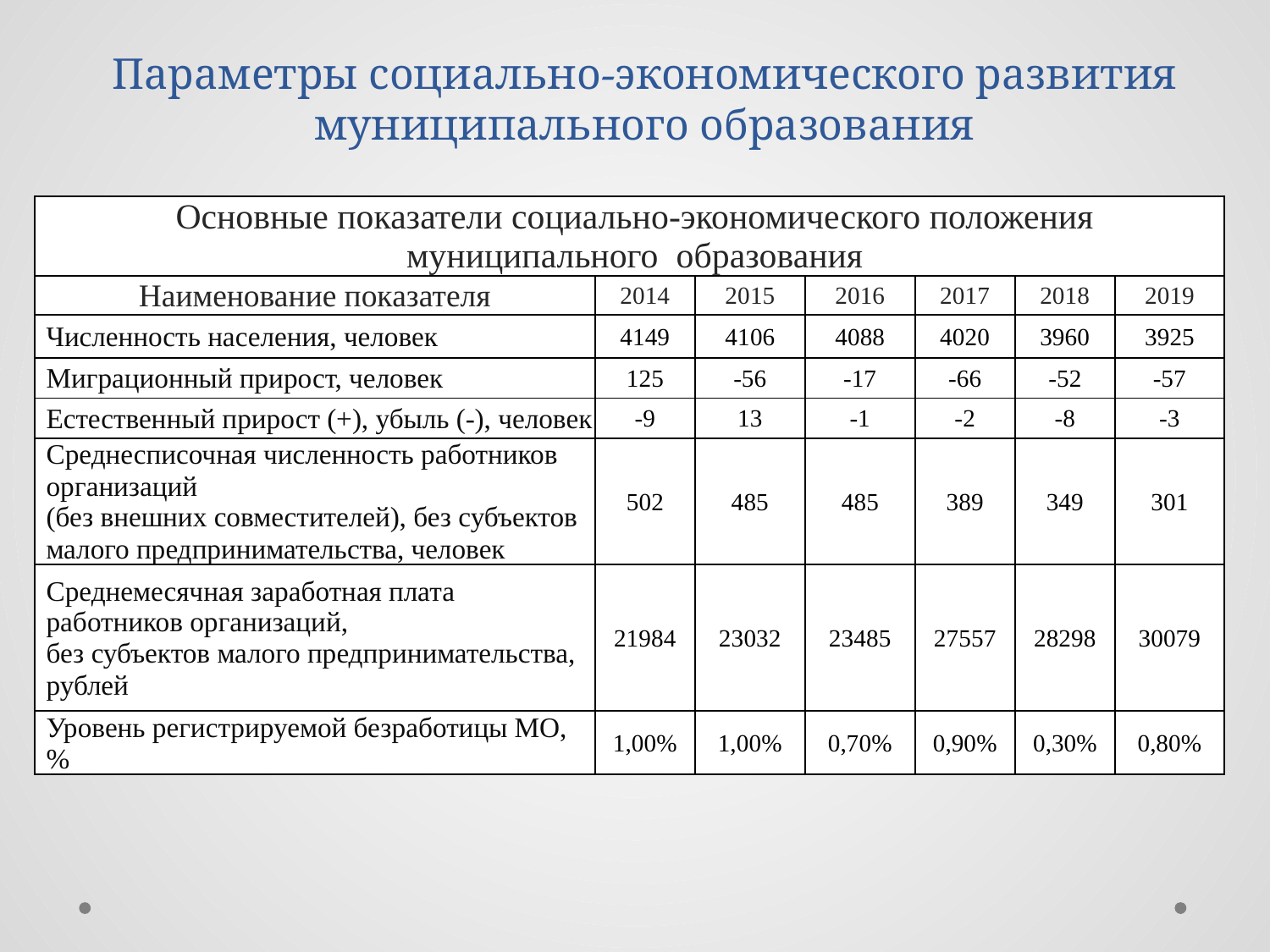

Параметры социально-экономического развития муниципального образования
| Основные показатели социально-экономического положения муниципального образования |  |  |  |  |  |  |
| --- | --- | --- | --- | --- | --- | --- |
| Наименование показателя | 2014 | 2015 | 2016 | 2017 | 2018 | 2019 |
| Численность населения, человек | 4149 | 4106 | 4088 | 4020 | 3960 | 3925 |
| Миграционный прирост, человек | 125 | -56 | -17 | -66 | -52 | -57 |
| Естественный прирост (+), убыль (-), человек | -9 | 13 | -1 | -2 | -8 | -3 |
| Среднесписочная численность работников организаций (без внешних совместителей), без субъектов малого предпринимательства, человек | 502 | 485 | 485 | 389 | 349 | 301 |
| Cреднемесячная заработная плата работников организаций, без субъектов малого предпринимательства, рублей | 21984 | 23032 | 23485 | 27557 | 28298 | 30079 |
| Уровень регистрируемой безработицы МО, % | 1,00% | 1,00% | 0,70% | 0,90% | 0,30% | 0,80% |